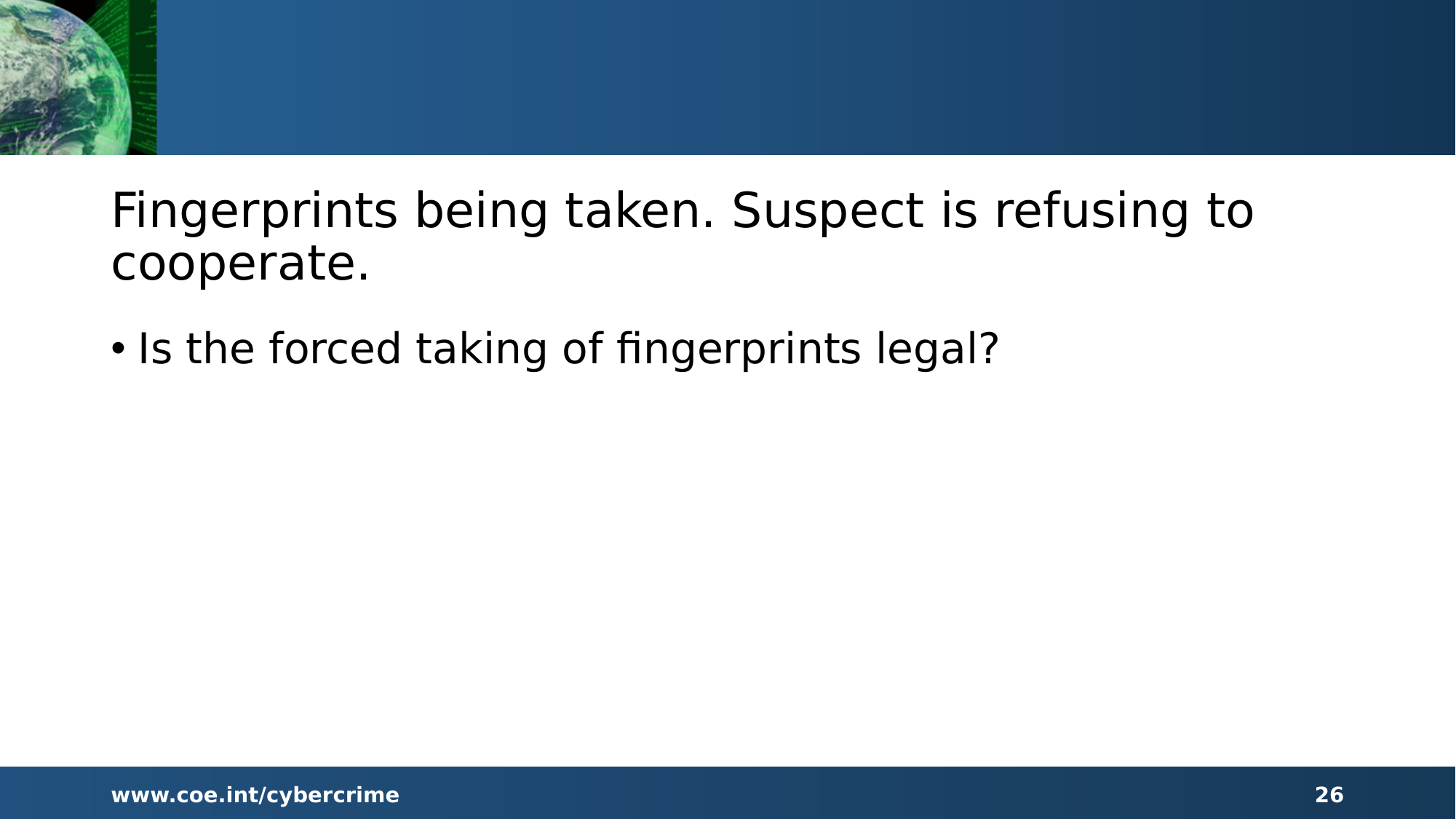

# Fingerprints being taken. Suspect is refusing to cooperate.
Is the forced taking of fingerprints legal?
www.coe.int/cybercrime
26